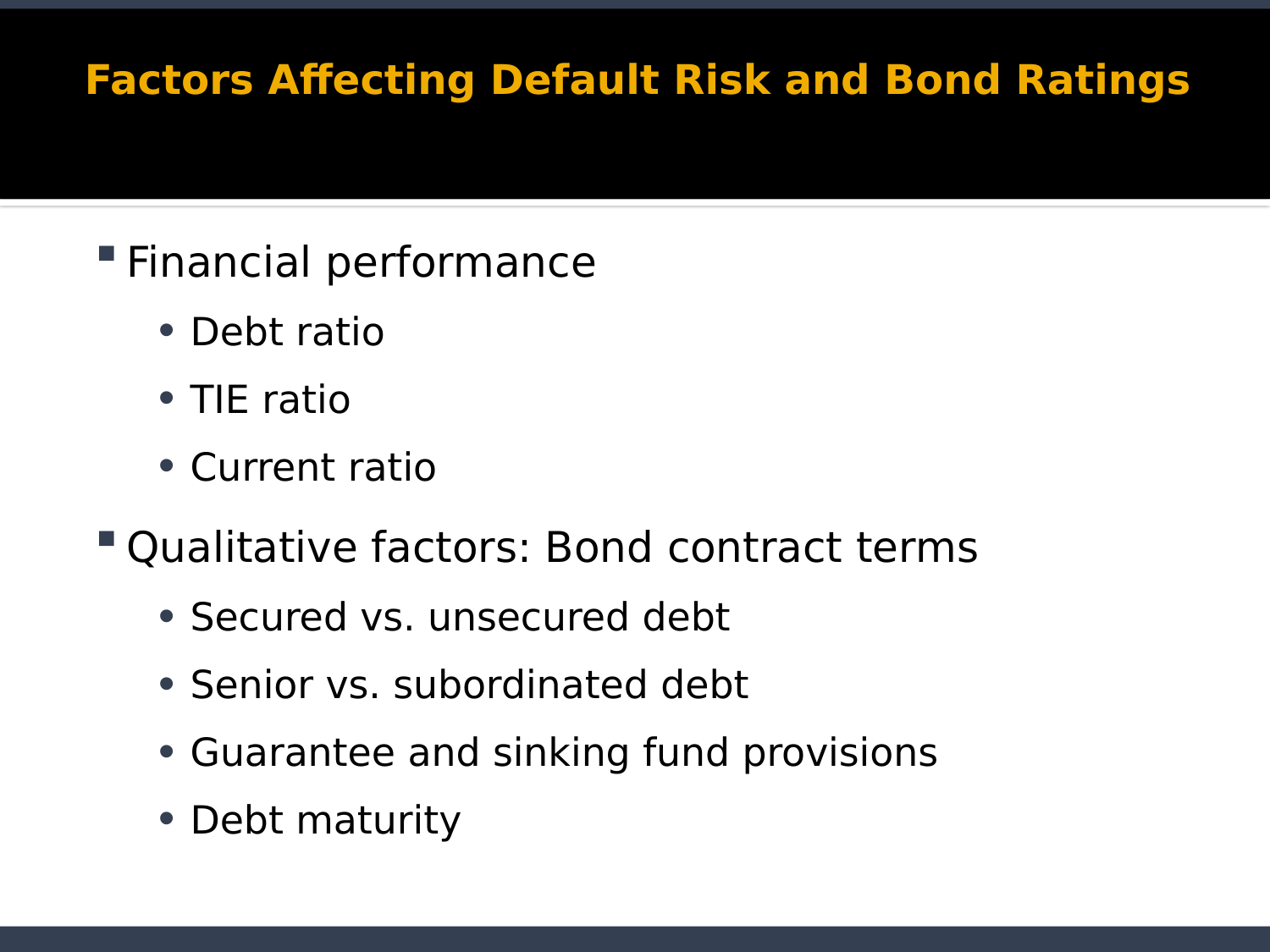

# Factors Affecting Default Risk and Bond Ratings
Financial performance
Debt ratio
TIE ratio
Current ratio
Qualitative factors: Bond contract terms
Secured vs. unsecured debt
Senior vs. subordinated debt
Guarantee and sinking fund provisions
Debt maturity